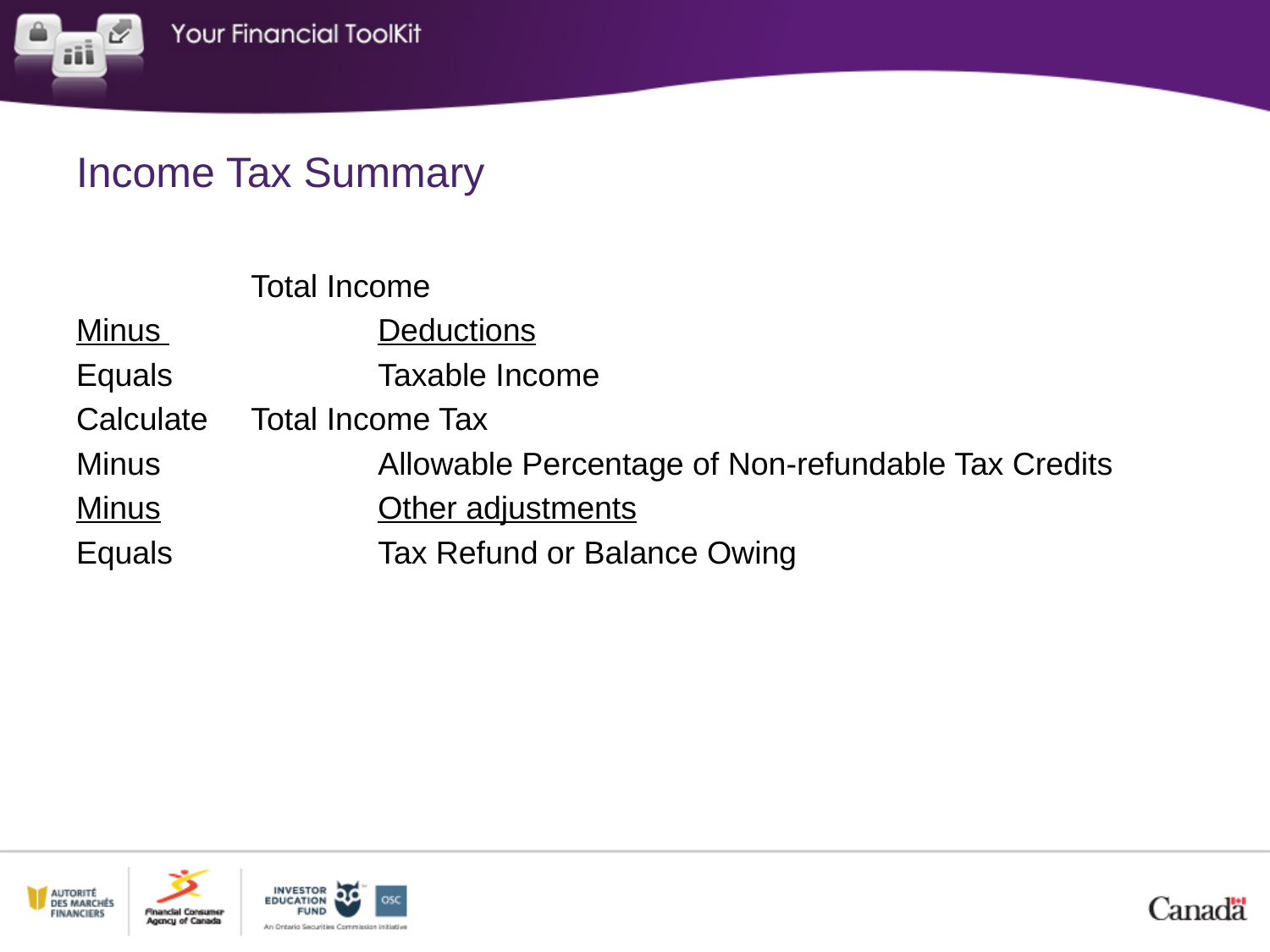

# Income Tax Summary
	         	Total Income
Minus 		Deductions
Equals 		Taxable Income
Calculate	Total Income Tax
Minus		Allowable Percentage of Non-refundable Tax Credits
Minus		Other adjustments
Equals		Tax Refund or Balance Owing